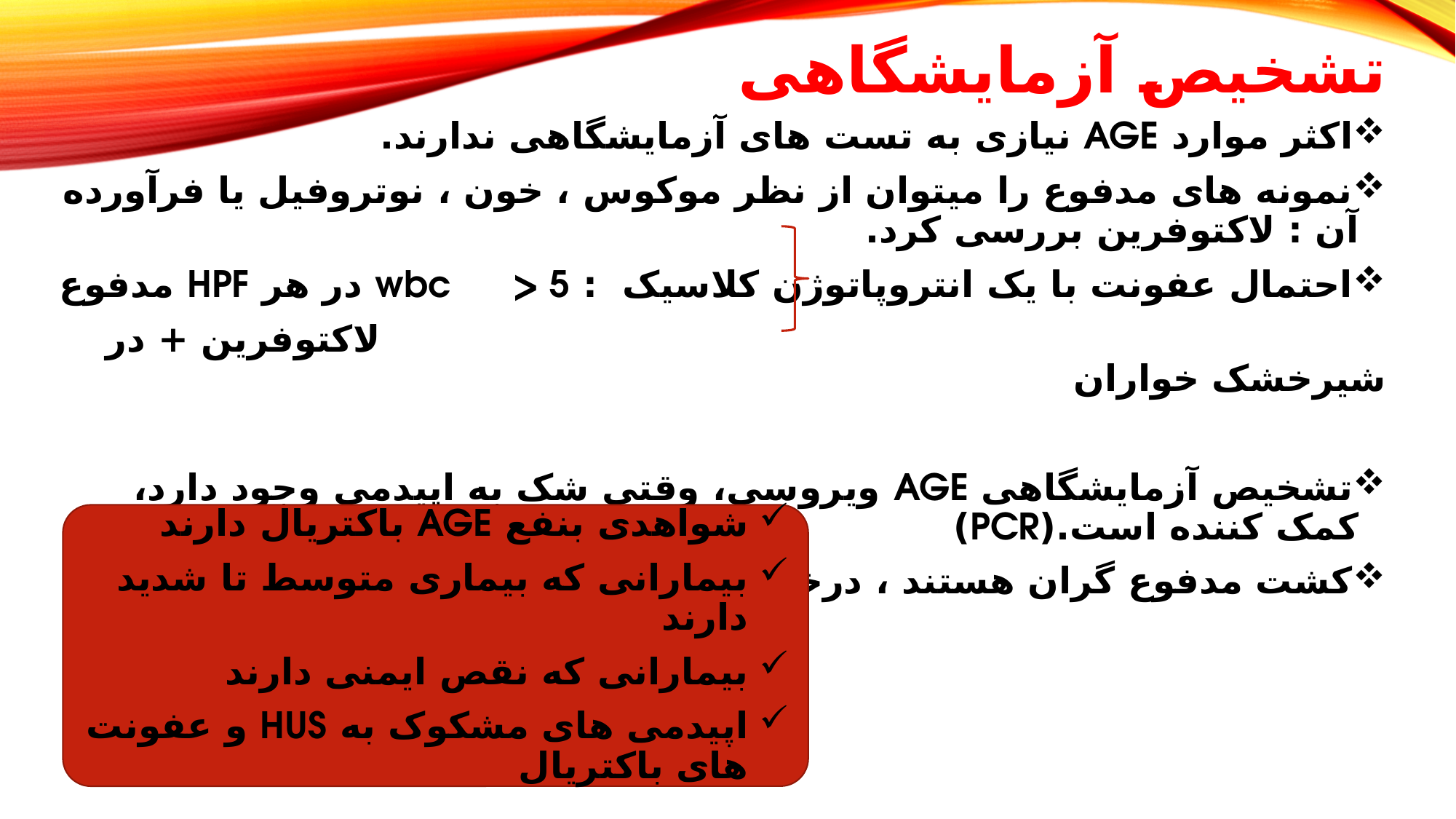

# تشخیص آزمایشگاهی
اکثر موارد AGE نیازی به تست های آزمایشگاهی ندارند.
نمونه های مدفوع را میتوان از نظر موکوس ، خون ، نوتروفیل یا فرآورده آن : لاکتوفرین بررسی کرد.
احتمال عفونت با یک انتروپاتوژن کلاسیک  : wbc      > 5 در هر HPF مدفوع
                                                                               لاکتوفرین + در شیرخشک خواران

تشخیص آزمایشگاهی AGE ویروسی، وقتی شک به اپیدمی وجود دارد، کمک کننده است.(PCR)
کشت مدفوع گران هستند ، درخواست محدود به بیمارانی :

شواهدی بنفع AGE باکتریال دارند
بیمارانی که بیماری متوسط تا شدید دارند
بیمارانی که نقص ایمنی دارند
اپیدمی های مشکوک به HUS و عفونت های باکتریال